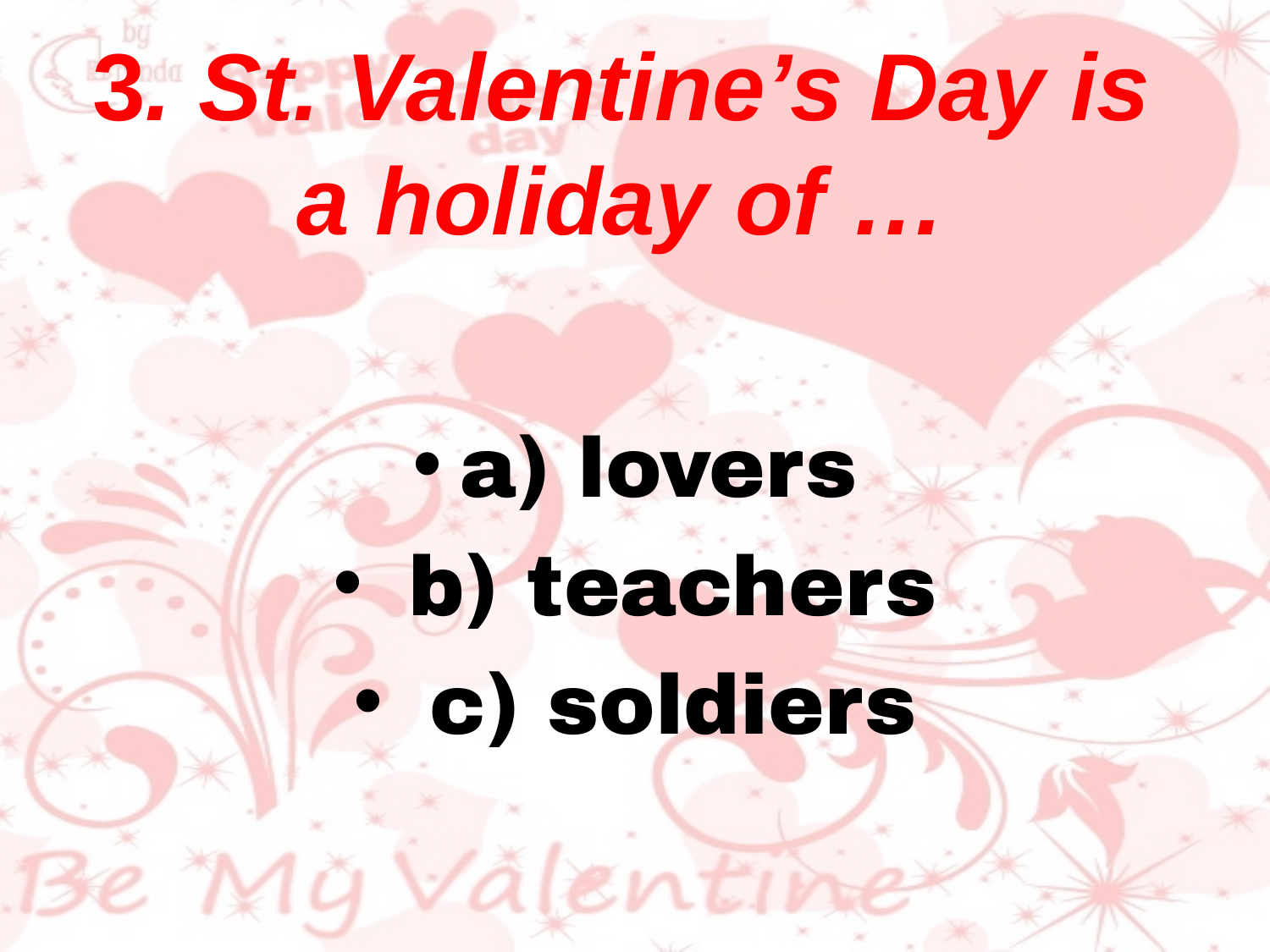

# 3. St. Valentine’s Day is a holiday of …
a) lovers
 b) teachers
 c) soldiers